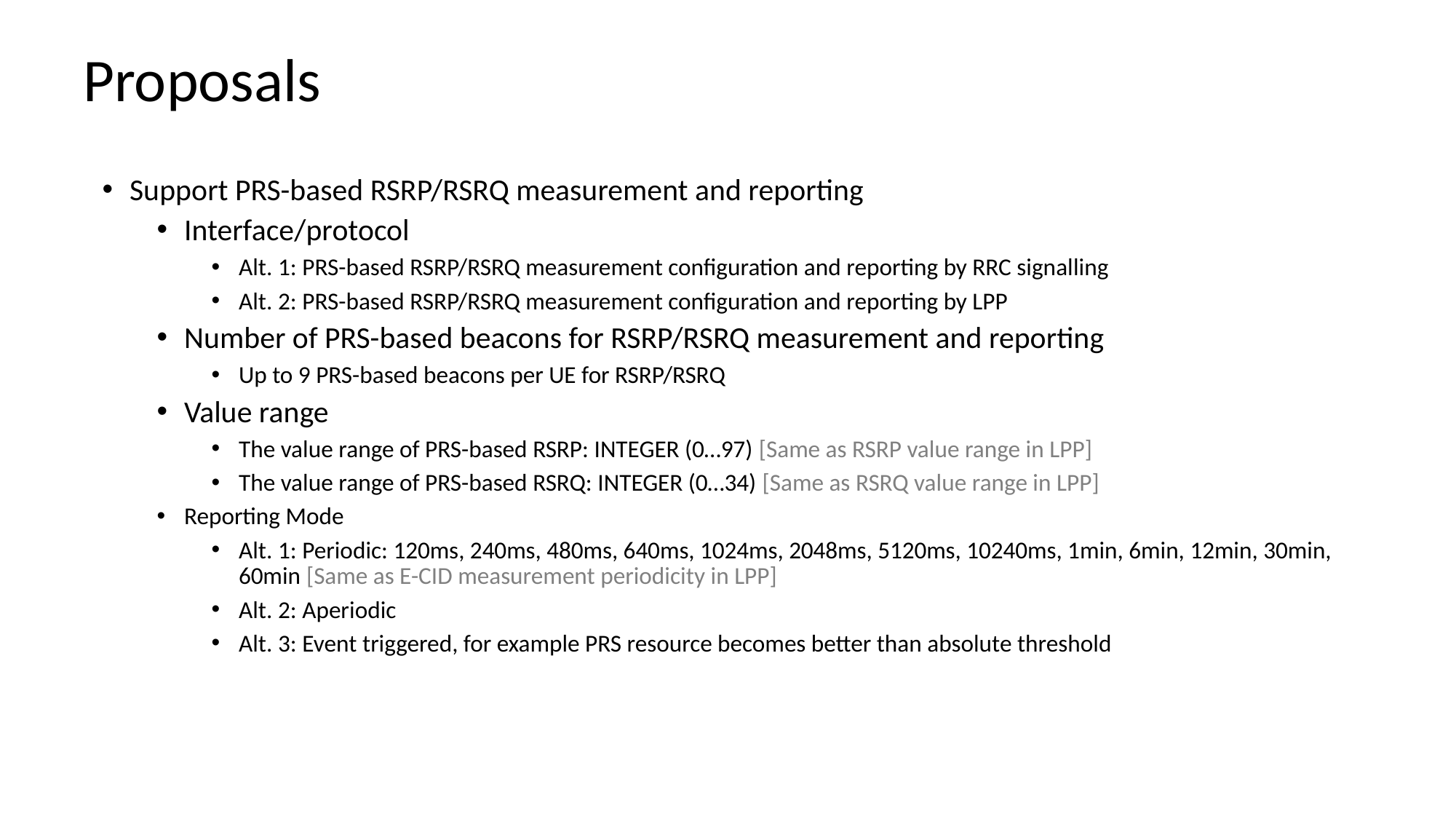

# Proposals
Support PRS-based RSRP/RSRQ measurement and reporting
Interface/protocol
Alt. 1: PRS-based RSRP/RSRQ measurement configuration and reporting by RRC signalling
Alt. 2: PRS-based RSRP/RSRQ measurement configuration and reporting by LPP
Number of PRS-based beacons for RSRP/RSRQ measurement and reporting
Up to 9 PRS-based beacons per UE for RSRP/RSRQ
Value range
The value range of PRS-based RSRP: INTEGER (0…97) [Same as RSRP value range in LPP]
The value range of PRS-based RSRQ: INTEGER (0…34) [Same as RSRQ value range in LPP]
Reporting Mode
Alt. 1: Periodic: 120ms, 240ms, 480ms, 640ms, 1024ms, 2048ms, 5120ms, 10240ms, 1min, 6min, 12min, 30min, 60min [Same as E-CID measurement periodicity in LPP]
Alt. 2: Aperiodic
Alt. 3: Event triggered, for example PRS resource becomes better than absolute threshold